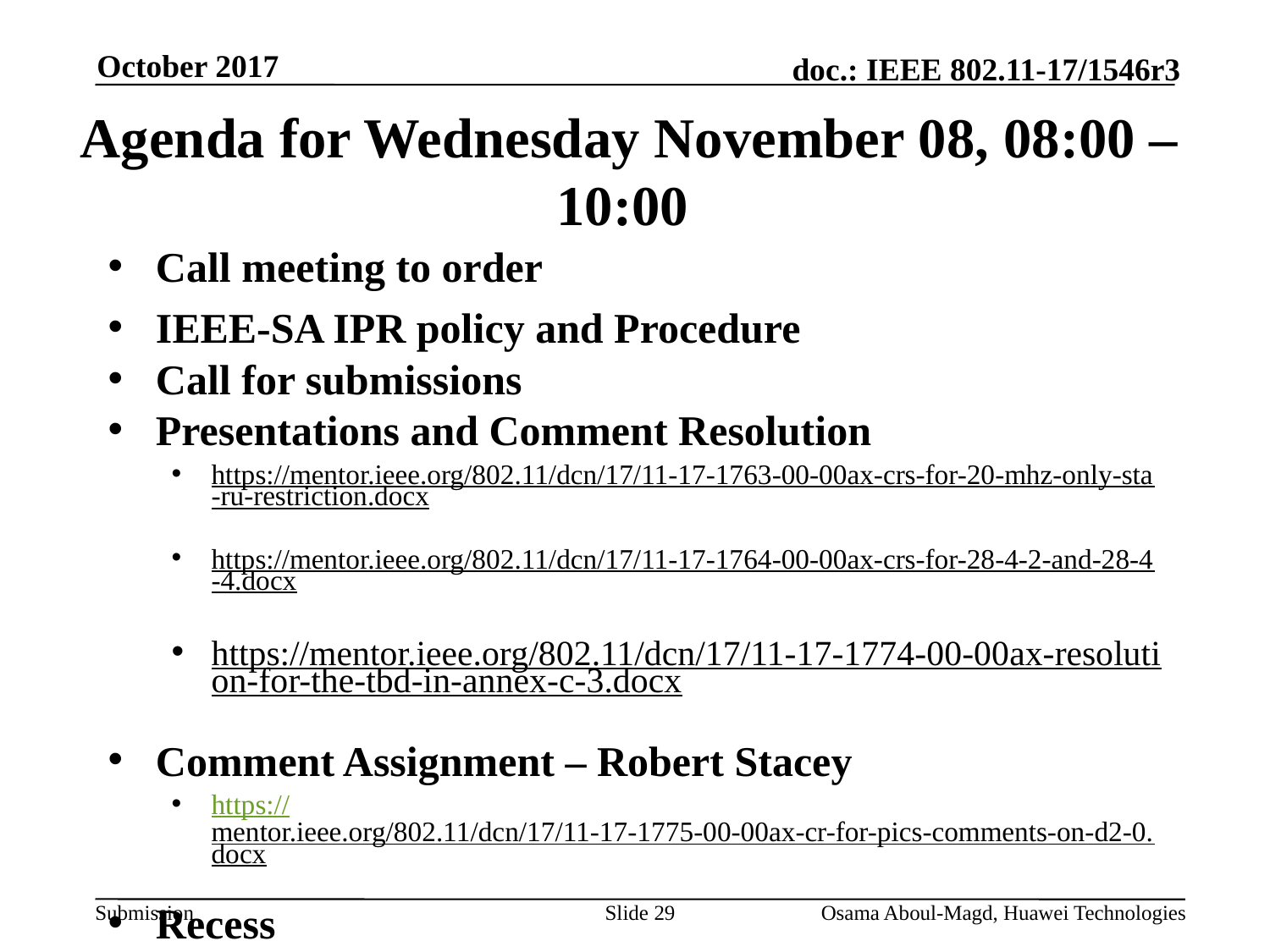

October 2017
# Agenda for Wednesday November 08, 08:00 – 10:00
Call meeting to order
IEEE-SA IPR policy and Procedure
Call for submissions
Presentations and Comment Resolution
https://mentor.ieee.org/802.11/dcn/17/11-17-1763-00-00ax-crs-for-20-mhz-only-sta-ru-restriction.docx
https://mentor.ieee.org/802.11/dcn/17/11-17-1764-00-00ax-crs-for-28-4-2-and-28-4-4.docx
https://mentor.ieee.org/802.11/dcn/17/11-17-1774-00-00ax-resolution-for-the-tbd-in-annex-c-3.docx
Comment Assignment – Robert Stacey
https://mentor.ieee.org/802.11/dcn/17/11-17-1775-00-00ax-cr-for-pics-comments-on-d2-0.docx
Recess

Slide 29
Osama Aboul-Magd, Huawei Technologies